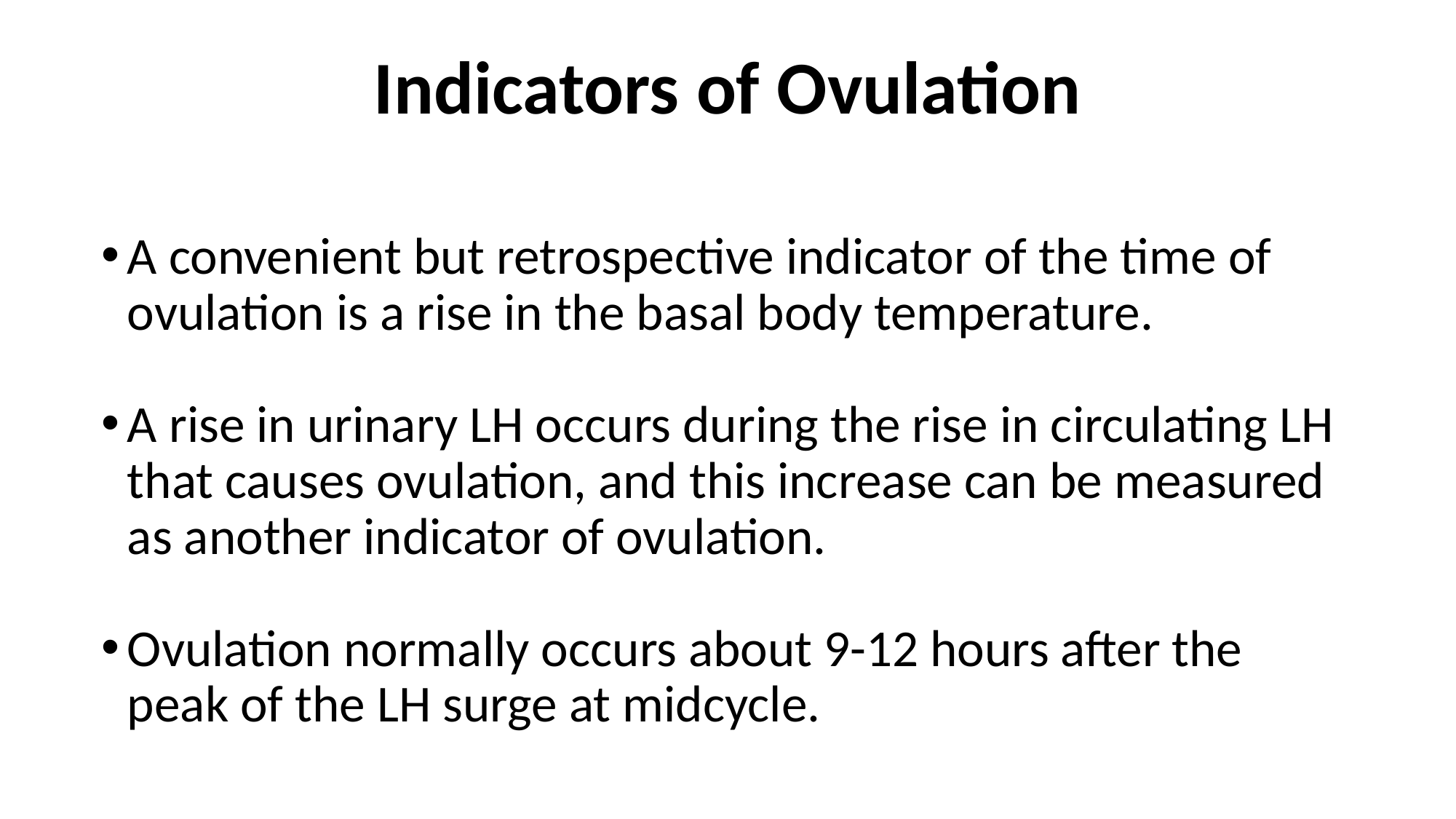

# Indicators of Ovulation
A convenient but retrospective indicator of the time of ovulation is a rise in the basal body temperature.

A rise in urinary LH occurs during the rise in circulating LH that causes ovulation, and this increase can be measured as another indicator of ovulation.

Ovulation normally occurs about 9-12 hours after the peak of the LH surge at midcycle.